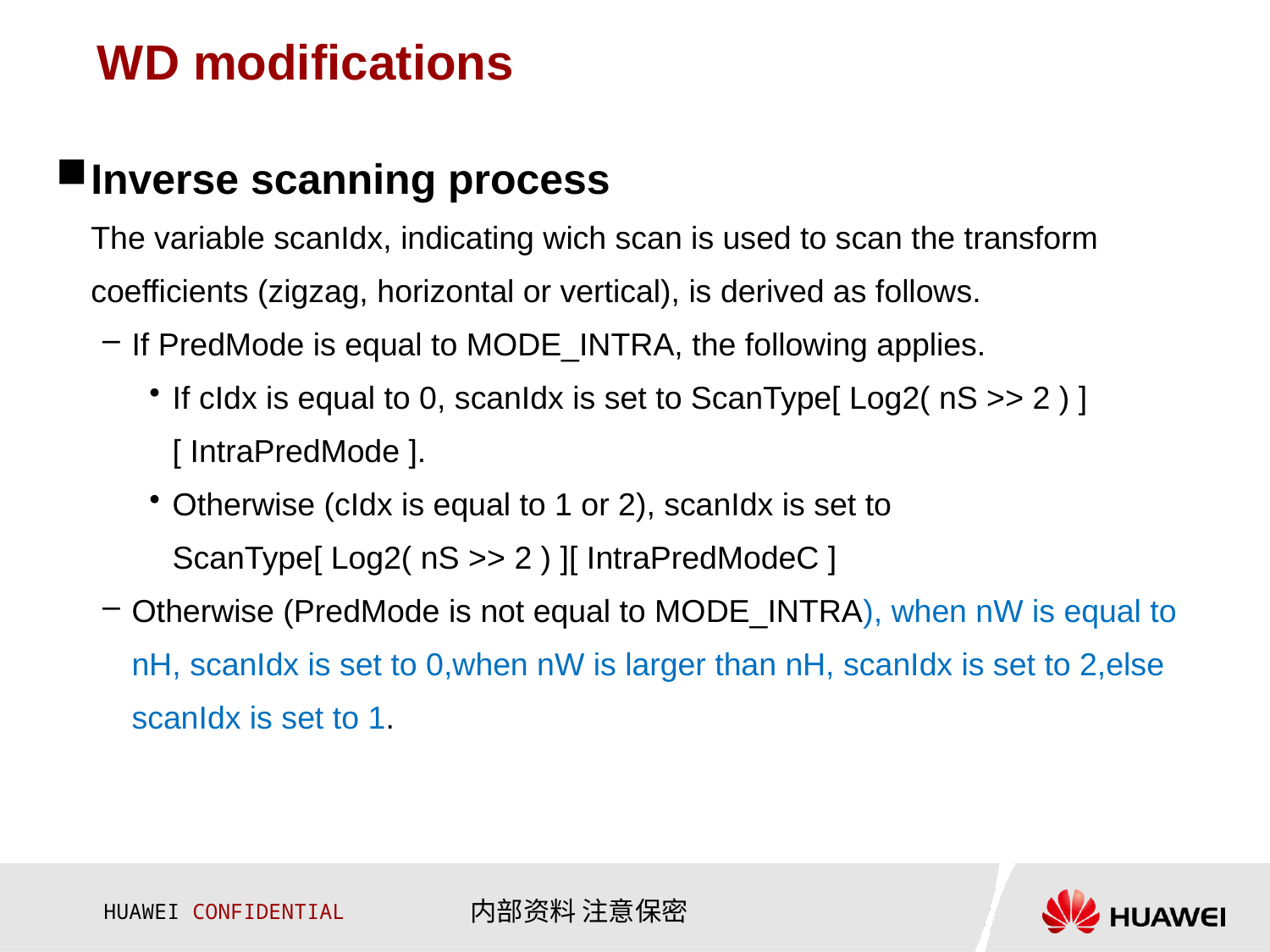

# WD modifications
Inverse scanning process
The variable scanIdx, indicating wich scan is used to scan the transform coefficients (zigzag, horizontal or vertical), is derived as follows.
If PredMode is equal to MODE_INTRA, the following applies.
If cIdx is equal to 0, scanIdx is set to ScanType[ Log2( nS >> 2 ) ][ IntraPredMode ].
Otherwise (cIdx is equal to 1 or 2), scanIdx is set to ScanType[ Log2( nS >> 2 ) ][ IntraPredModeC ]
Otherwise (PredMode is not equal to MODE_INTRA), when nW is equal to nH, scanIdx is set to 0,when nW is larger than nH, scanIdx is set to 2,else scanIdx is set to 1.